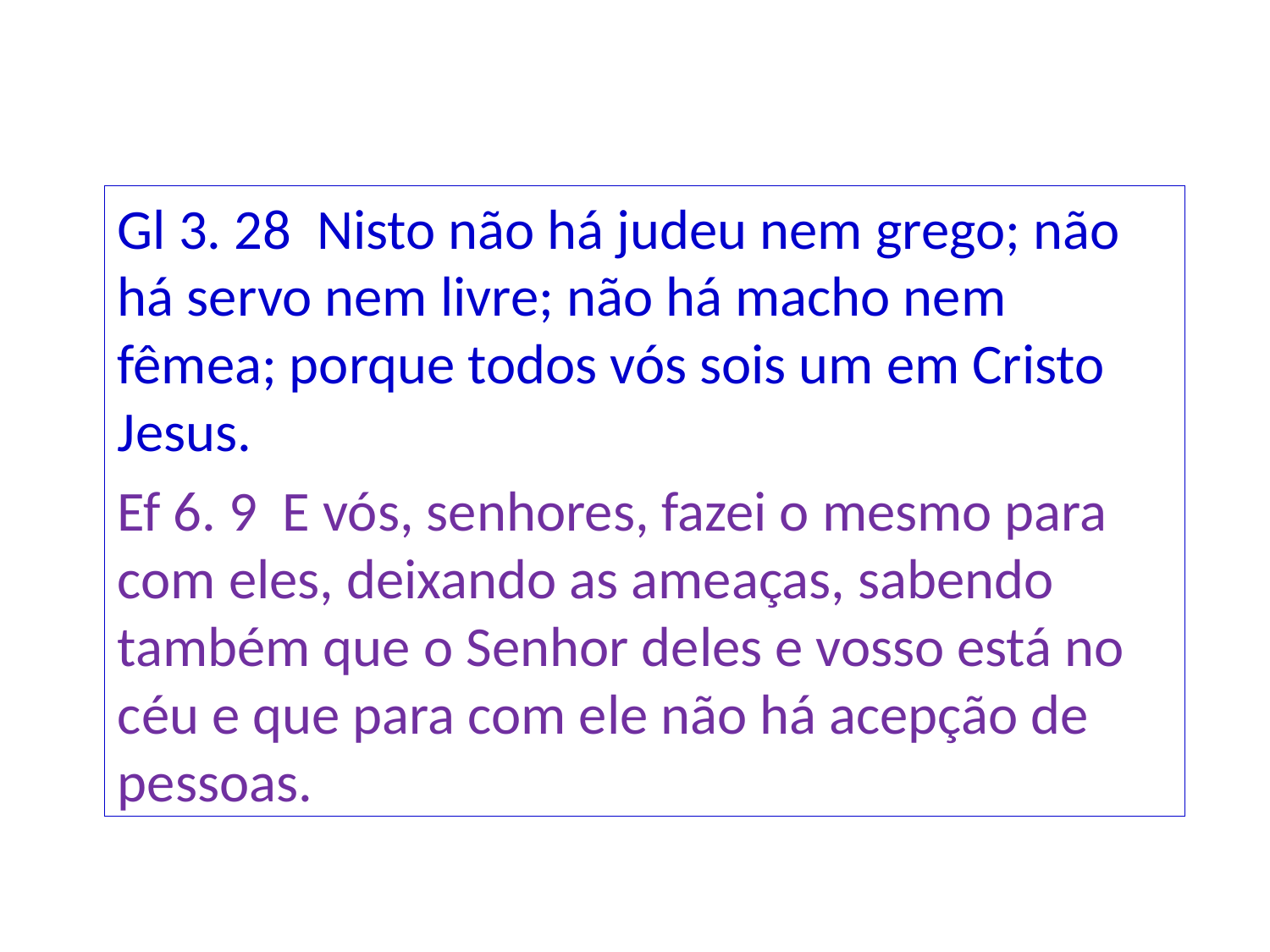

Gl 3. 28  Nisto não há judeu nem grego; não há servo nem livre; não há macho nem fêmea; porque todos vós sois um em Cristo Jesus.
Ef 6. 9  E vós, senhores, fazei o mesmo para com eles, deixando as ameaças, sabendo também que o Senhor deles e vosso está no céu e que para com ele não há acepção de pessoas.